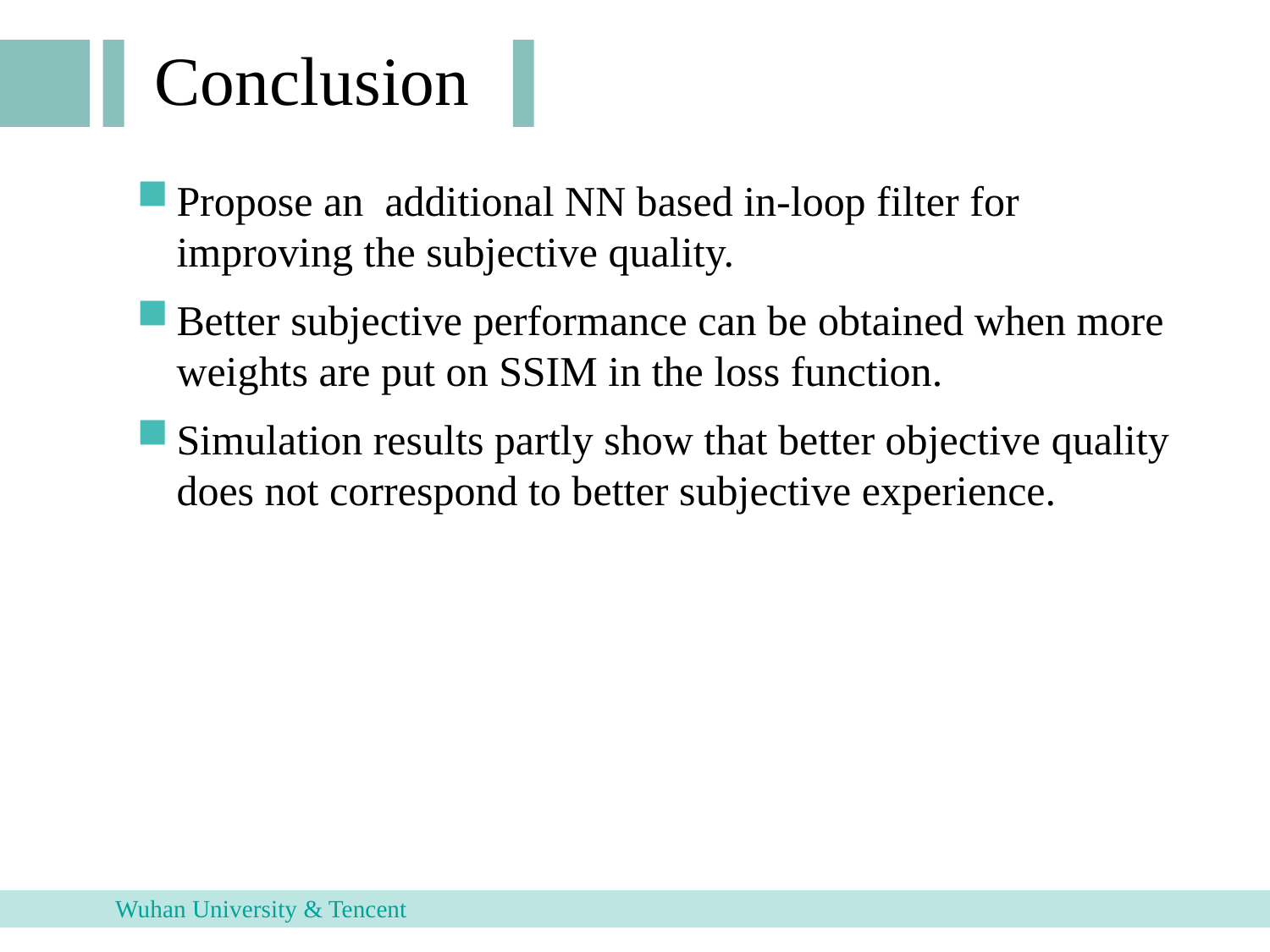

Conclusion
Propose an  additional NN based in-loop filter for improving the subjective quality.
Better subjective performance can be obtained when more weights are put on SSIM in the loss function.
Simulation results partly show that better objective quality does not correspond to better subjective experience.